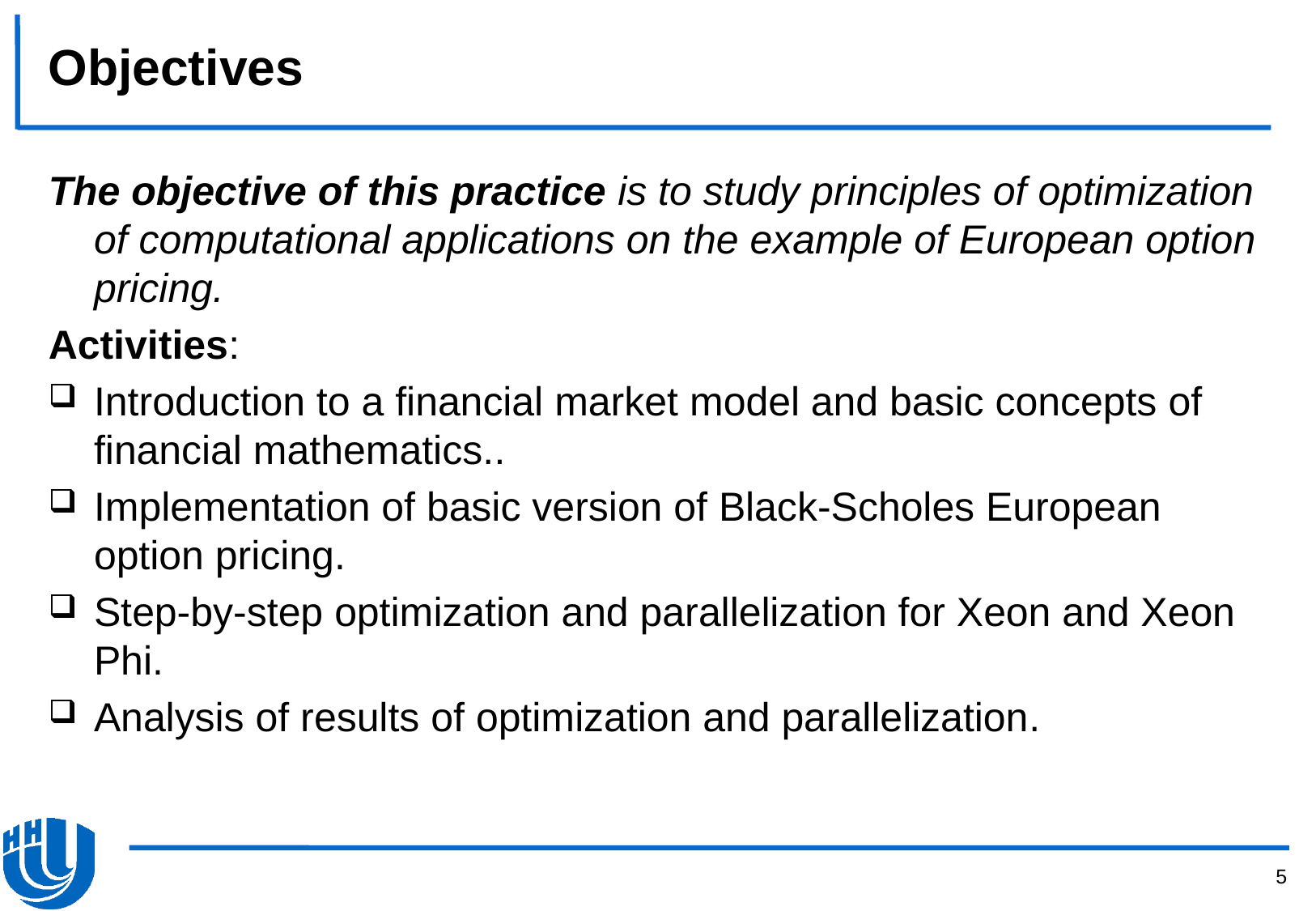

# Objectives
The objective of this practice is to study principles of optimization of computational applications on the example of European option pricing.
Activities:
Introduction to a financial market model and basic concepts of financial mathematics..
Implementation of basic version of Black-Scholes European option pricing.
Step-by-step optimization and parallelization for Xeon and Xeon Phi.
Analysis of results of optimization and parallelization.